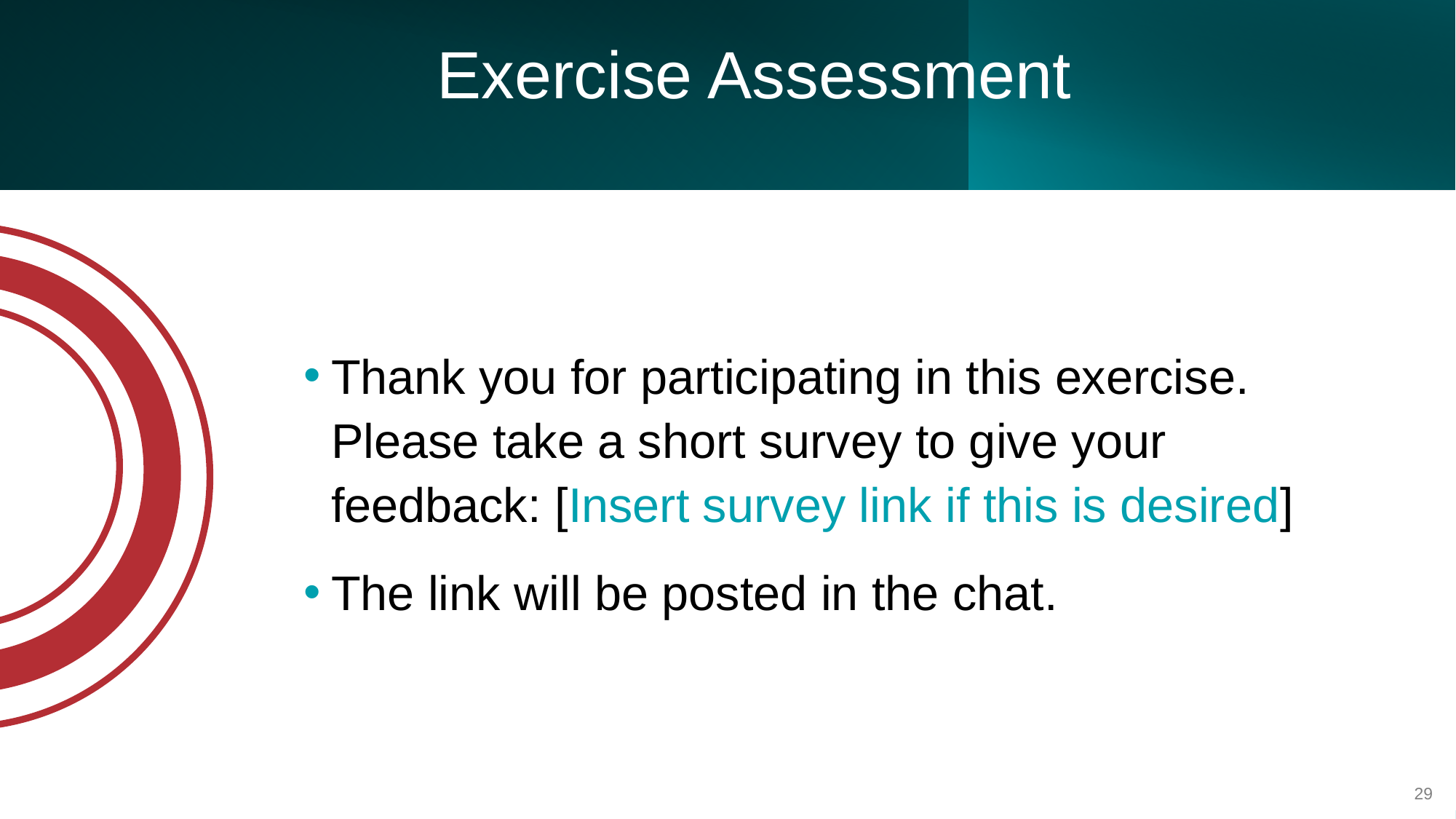

# Exercise Assessment

Thank you for participating in this exercise. Please take a short survey to give your feedback: [Insert survey link if this is desired]
The link will be posted in the chat.
29